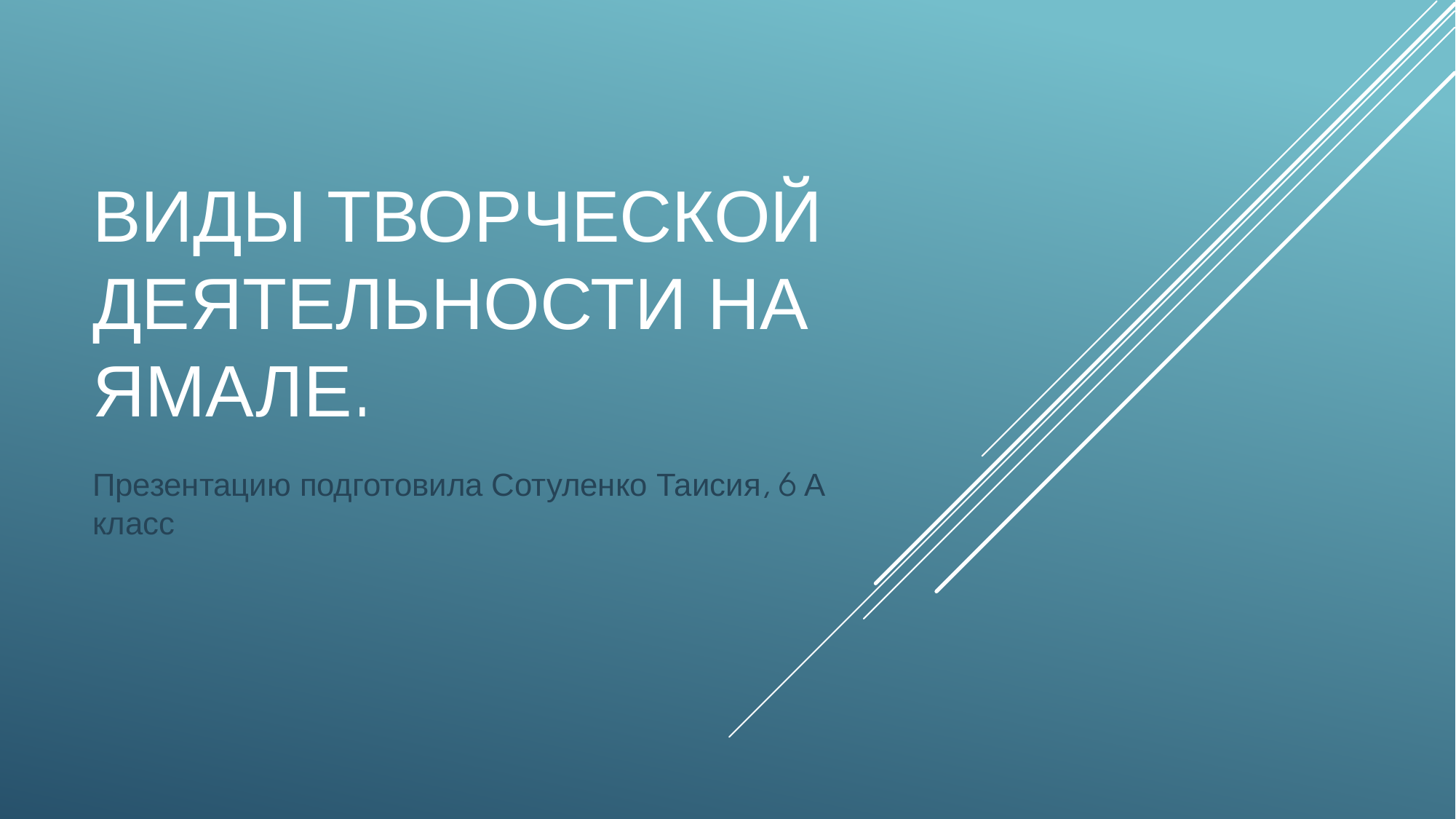

# Виды творческой деятельности на Ямале.
Презентацию подготовила Сотуленко Таисия, 6 А класс